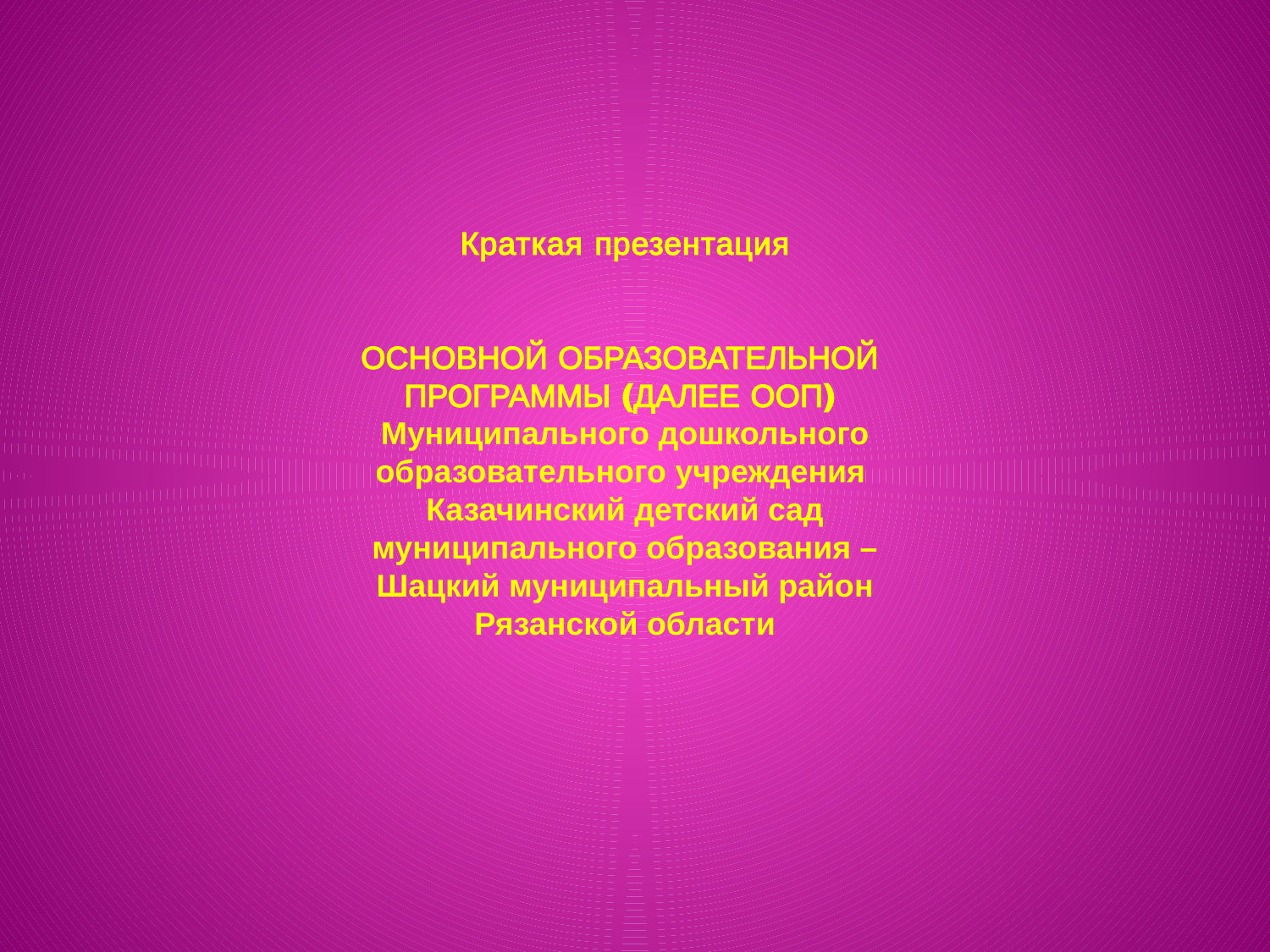

Краткая презентация

основной образовательной
программы (далее ООП)
Муниципального дошкольного образовательного учреждения
 Казачинский детский сад  муниципального образования – Шацкий муниципальный район Рязанской области